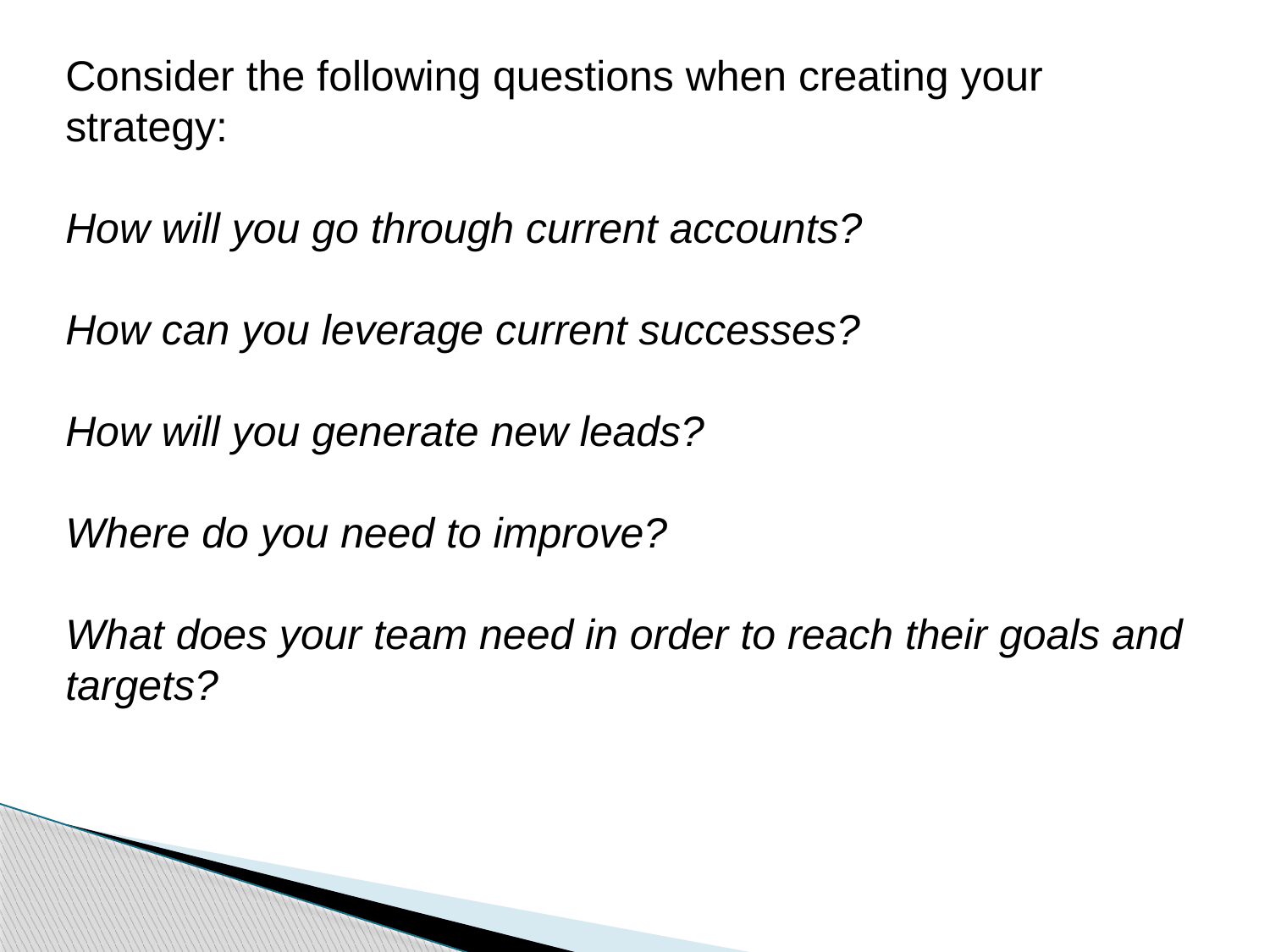

Consider the following questions when creating your strategy:

How will you go through current accounts?

How can you leverage current successes?

How will you generate new leads?

Where do you need to improve?

What does your team need in order to reach their goals and targets?